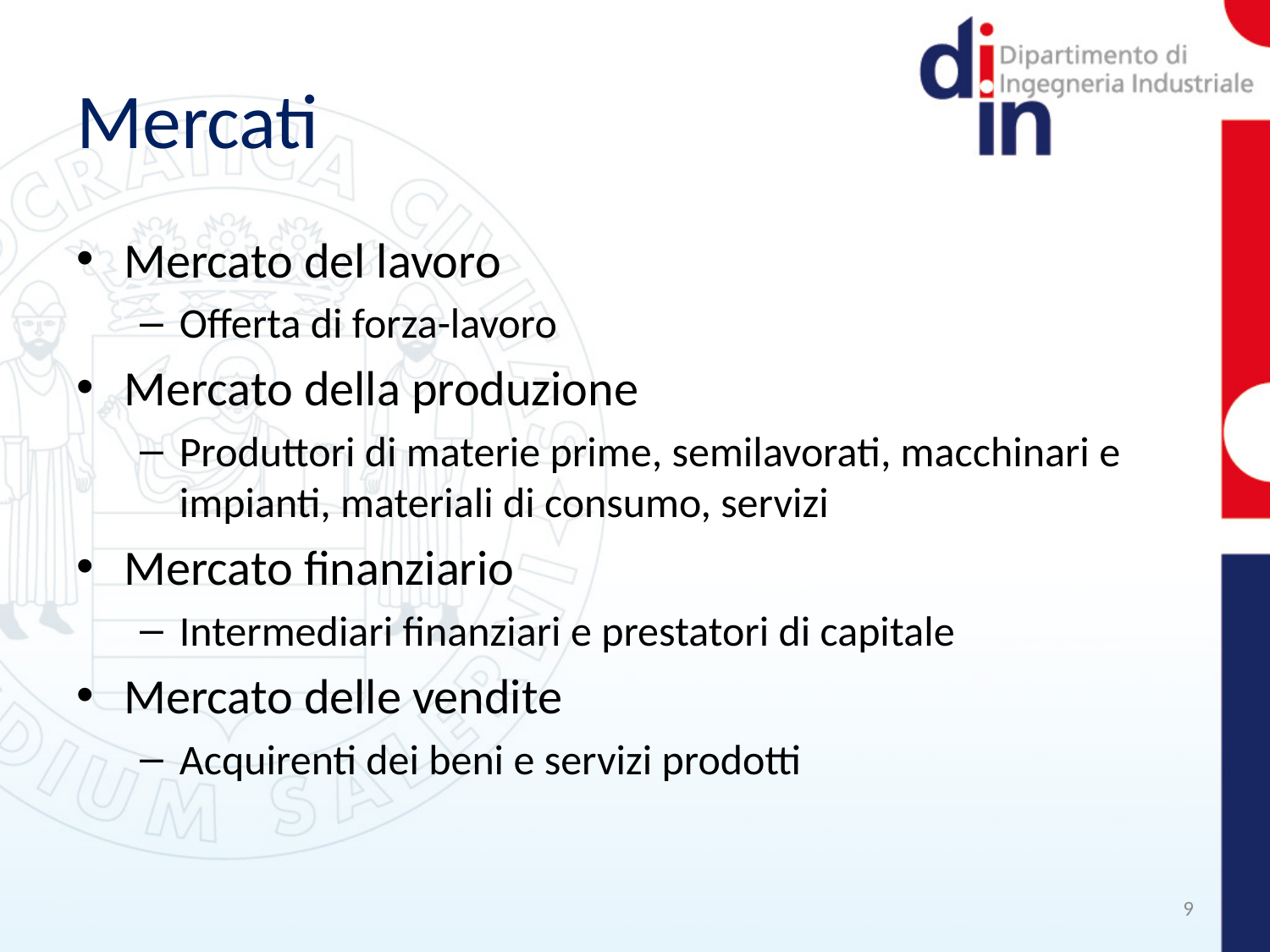

# Mercati
Mercato del lavoro
Offerta di forza-lavoro
Mercato della produzione
Produttori di materie prime, semilavorati, macchinari e impianti, materiali di consumo, servizi
Mercato finanziario
Intermediari finanziari e prestatori di capitale
Mercato delle vendite
Acquirenti dei beni e servizi prodotti
9